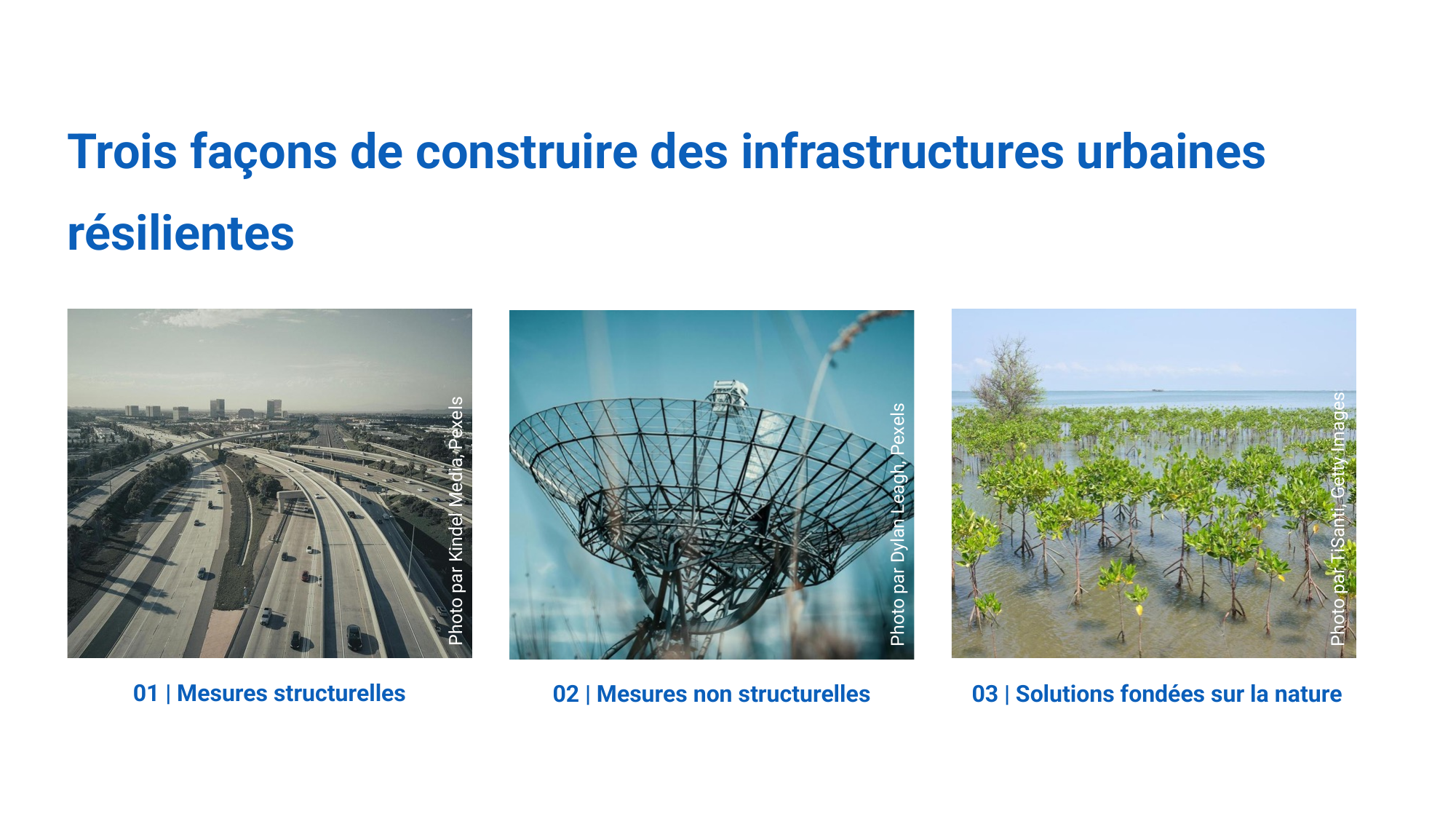

Trois façons de construire des infrastructures urbaines résilientes

Photo par Kindel Media, Pexels
Photo par Dylan Leagh, Pexels
Photo par TiSanti, Getty Images
01 | Mesures structurelles
02 | Mesures non structurelles
03 | Solutions fondées sur la nature
56